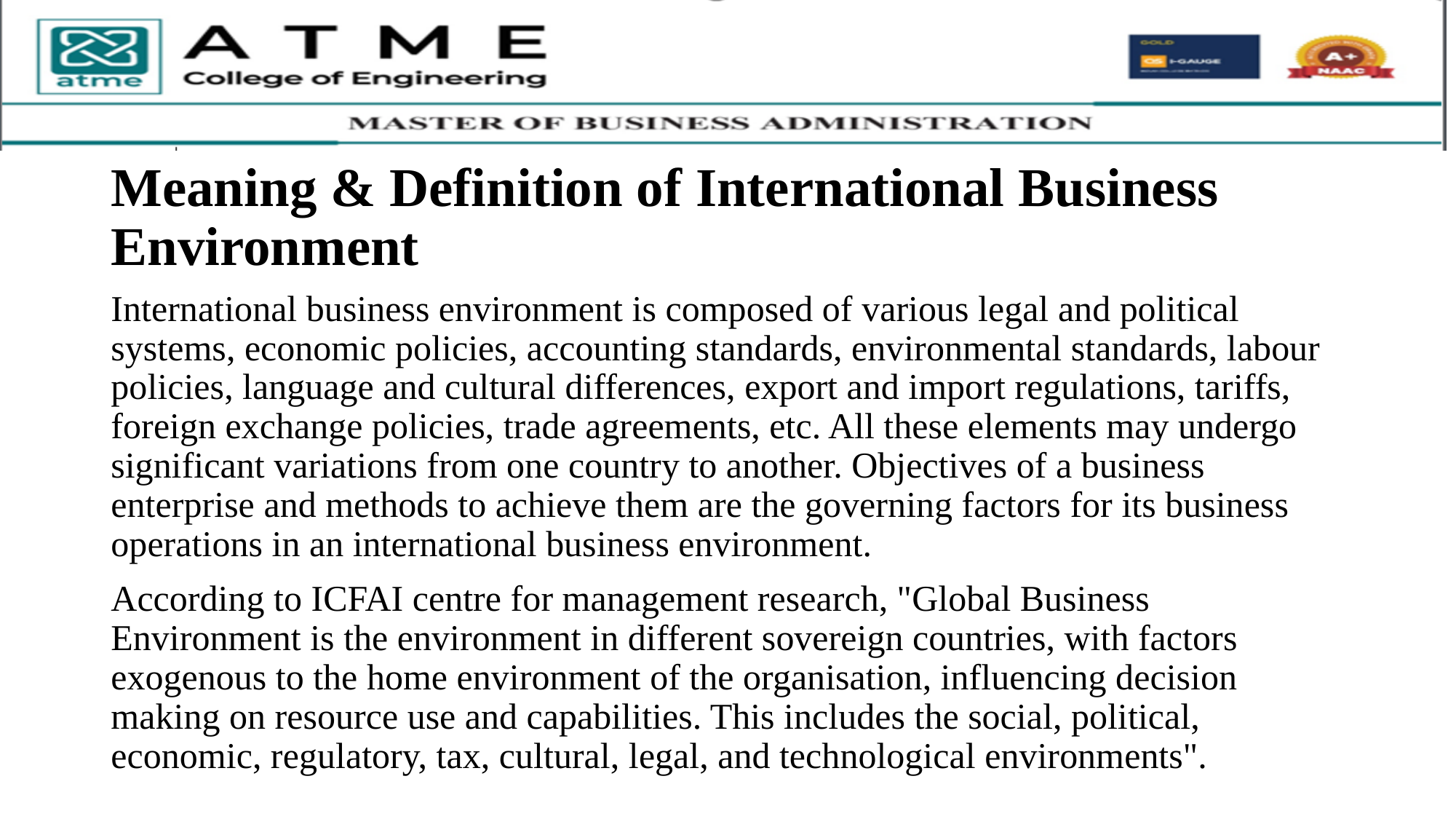

# Meaning & Definition of International Business Environment
International business environment is composed of various legal and political systems, economic policies, accounting standards, environmental standards, labour policies, language and cultural differences, export and import regulations, tariffs, foreign exchange policies, trade agreements, etc. All these elements may undergo significant variations from one country to another. Objectives of a business enterprise and methods to achieve them are the governing factors for its business operations in an international business environment.
According to ICFAI centre for management research, "Global Business Environment is the environment in different sovereign countries, with factors exogenous to the home environment of the organisation, influencing decision making on resource use and capabilities. This includes the social, political, economic, regulatory, tax, cultural, legal, and technological environments".